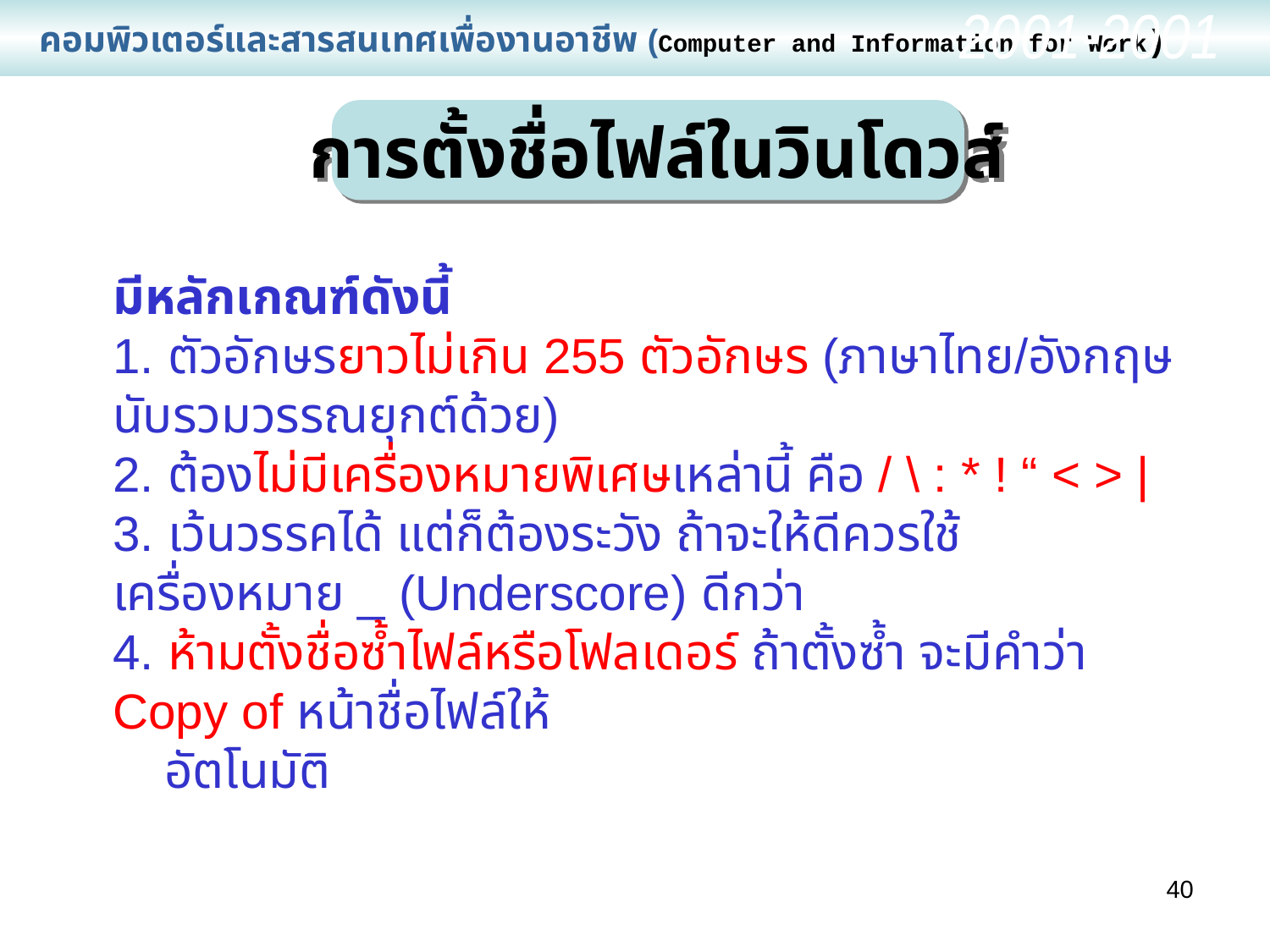

คอมพิวเตอร์และสารสนเทศเพื่องานอาชีพ (Computer and Information for Work)
2001-2001
 การตั้งชื่อไฟล์ในวินโดวส์
มีหลักเกณฑ์ดังนี้
1. ตัวอักษรยาวไม่เกิน 255 ตัวอักษร (ภาษาไทย/อังกฤษ นับรวมวรรณยุกต์ด้วย)
2. ต้องไม่มีเครื่องหมายพิเศษเหล่านี้ คือ / \ : * ! “ < > |
3. เว้นวรรคได้ แต่ก็ต้องระวัง ถ้าจะให้ดีควรใช้เครื่องหมาย _ (Underscore) ดีกว่า
4. ห้ามตั้งชื่อซ้ำไฟล์หรือโฟลเดอร์ ถ้าตั้งซ้ำ จะมีคำว่า Copy of หน้าชื่อไฟล์ให้
    อัตโนมัติ
40